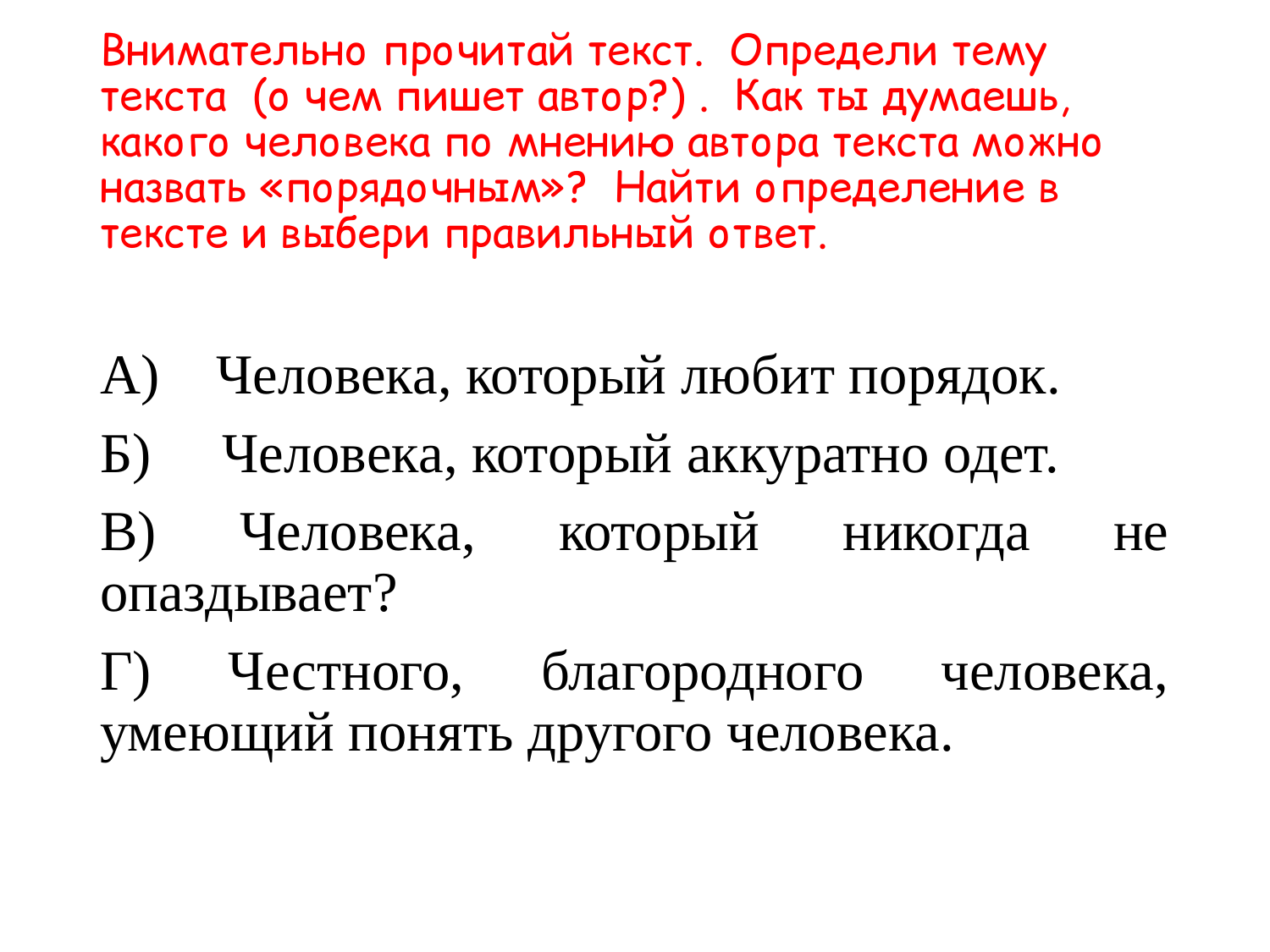

# Внимательно прочитай текст.  Определи тему текста  (о чем пишет автор?) .  Как ты думаешь, какого человека по мнению автора текста можно назвать «порядочным»?  Найти определение в тексте и выбери правильный ответ.

А)    Человека, который любит порядок.
Б)     Человека, который аккуратно одет.
В) Человека, который никогда не опаздывает?
Г) Честного, благородного человека, умеющий понять другого человека.